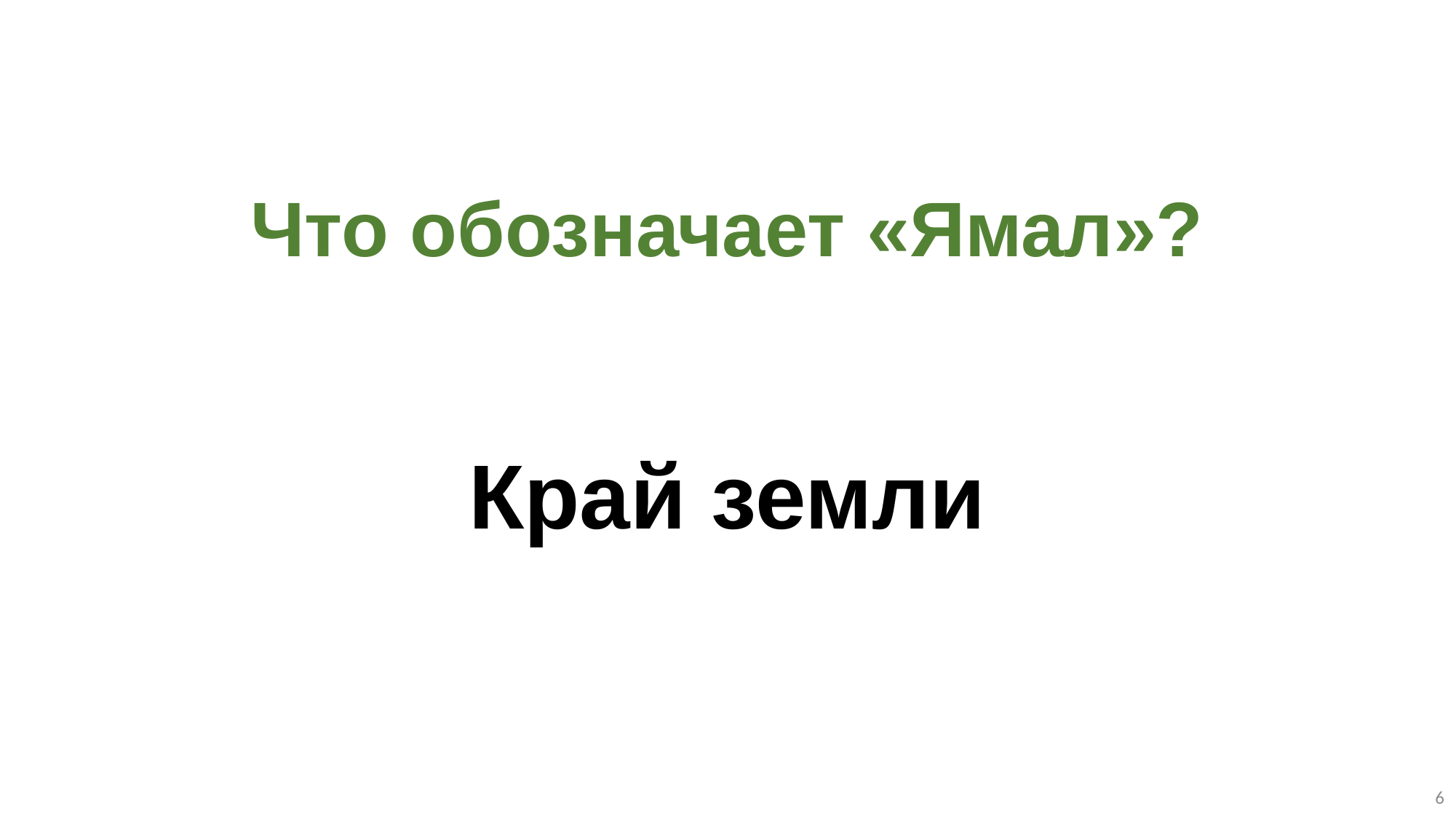

# Что обозначает «Ямал»?
Край земли
6